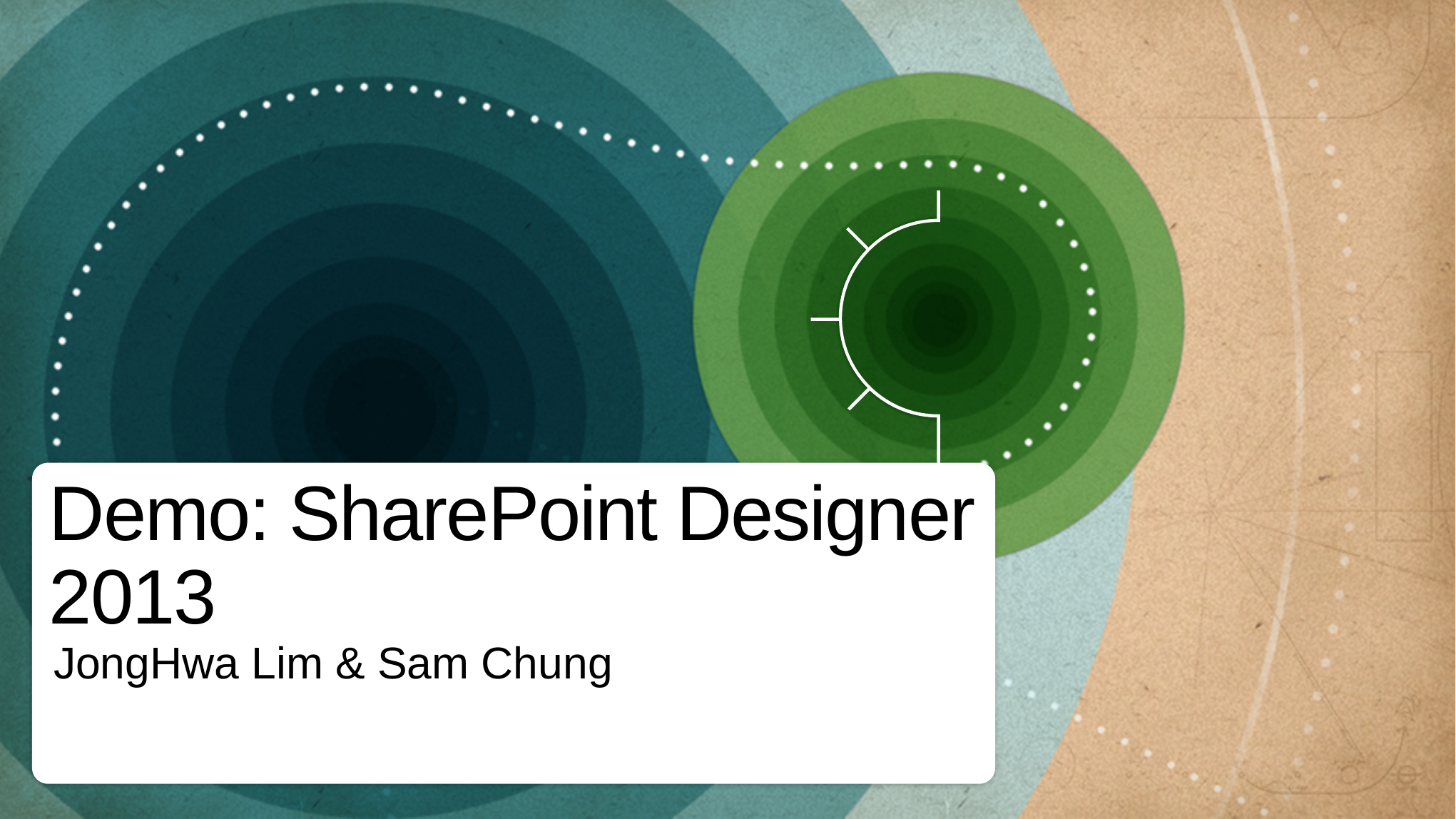

# Demo: SharePoint Designer 2013
JongHwa Lim & Sam Chung